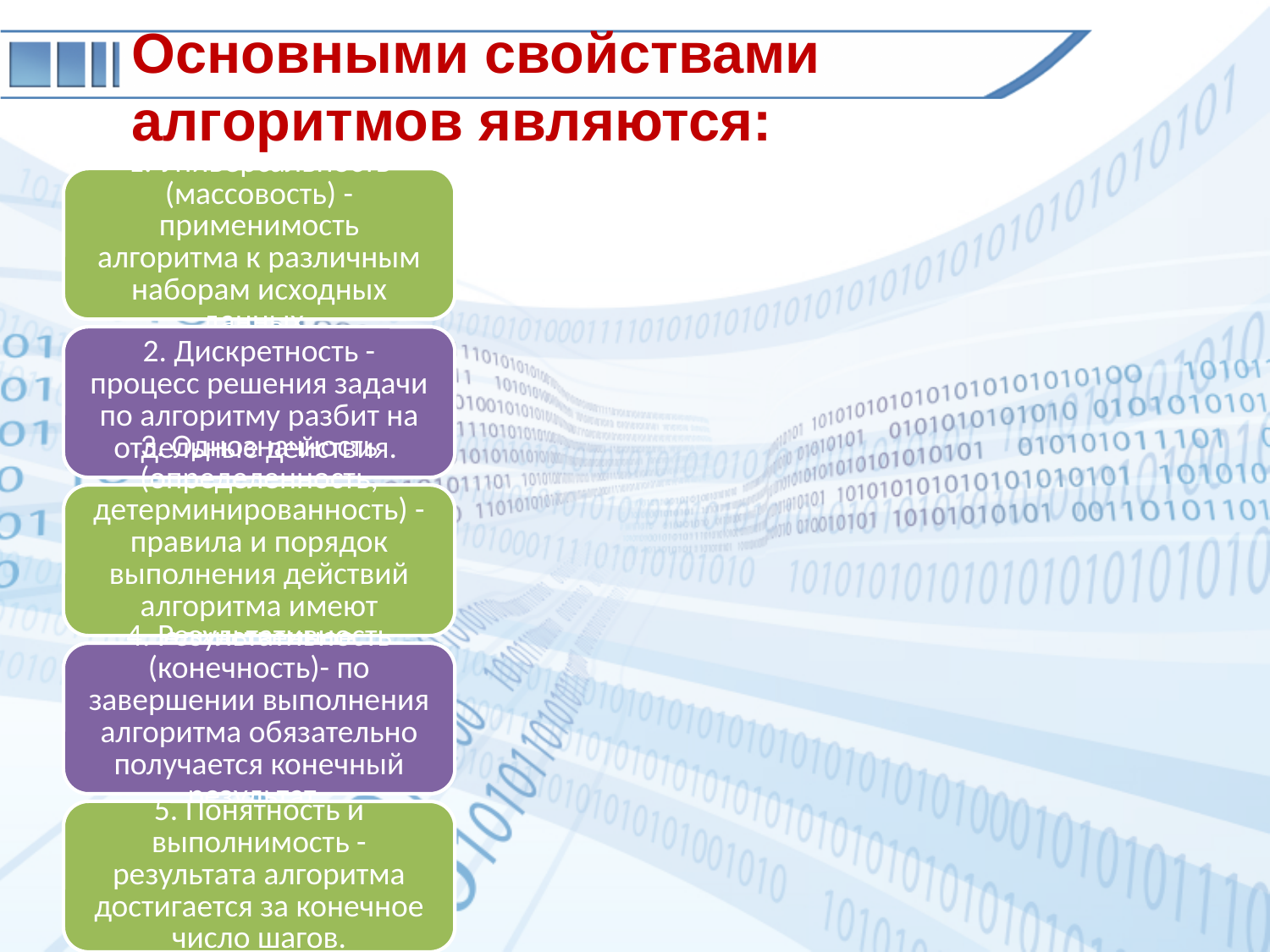

# Основными свойствами алгоритмов являются:
1. Универсальность (массовость) - применимость алгоритма к различным наборам исходных данных.